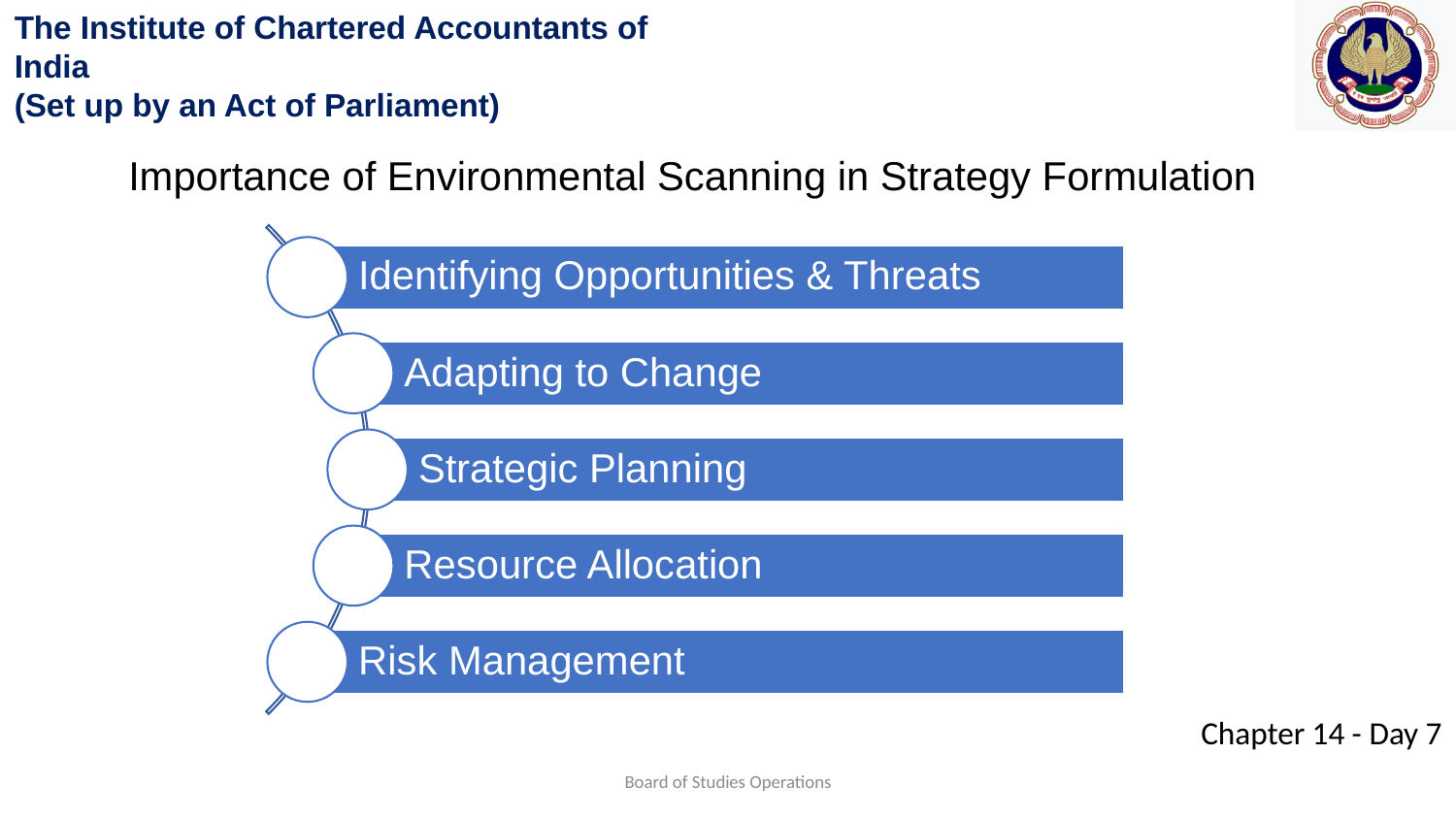

Importance of Environmental Scanning in Strategy Formulation
Identifying Opportunities & Threats
Adapting to Change
Strategic Planning
Resource Allocation
Risk Management
Board of Studies Operations